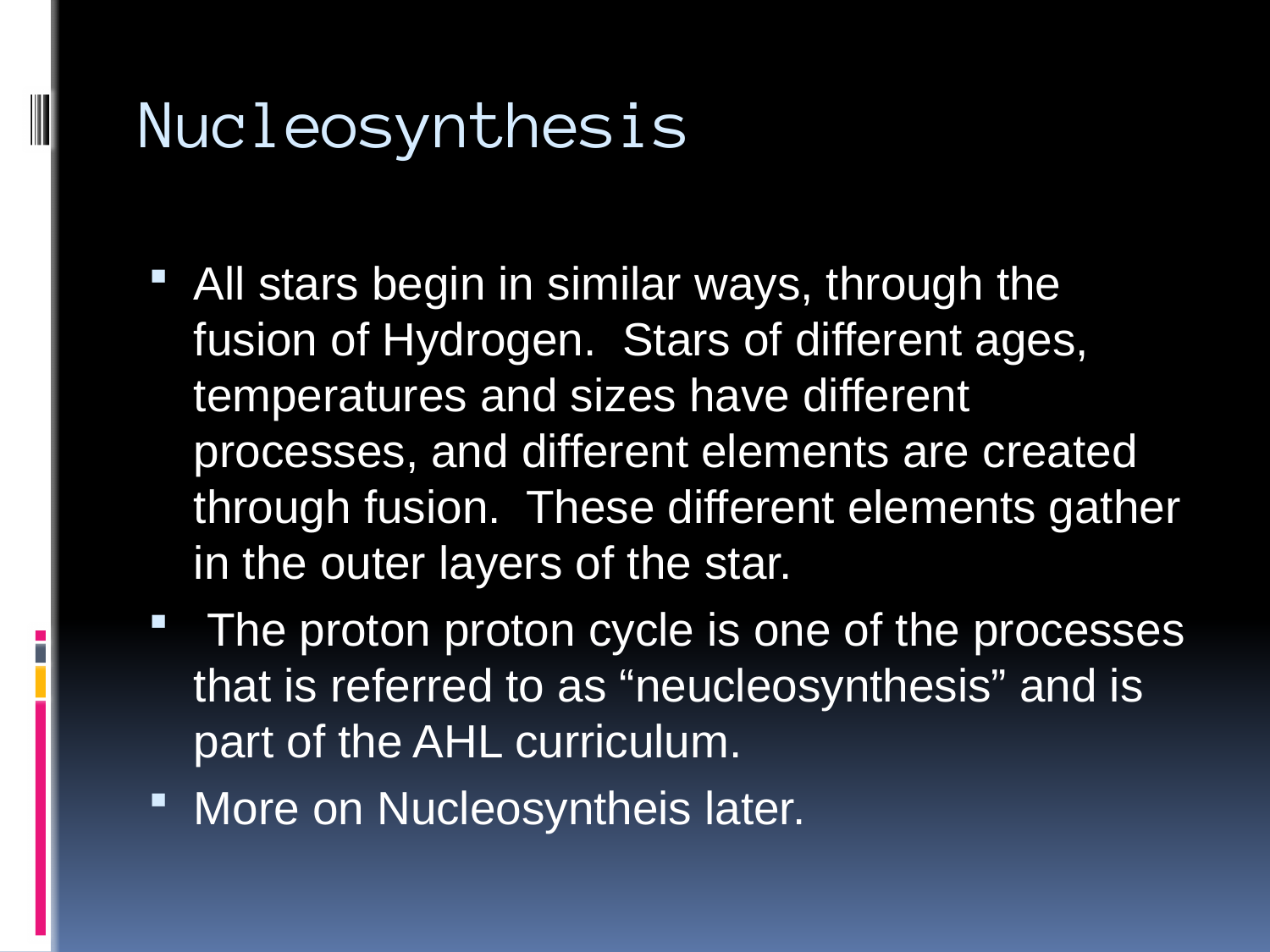

# Nucleosynthesis
All stars begin in similar ways, through the fusion of Hydrogen.  Stars of different ages, temperatures and sizes have different processes, and different elements are created through fusion.  These different elements gather in the outer layers of the star.
 The proton proton cycle is one of the processes that is referred to as “neucleosynthesis” and is part of the AHL curriculum.
More on Nucleosyntheis later.